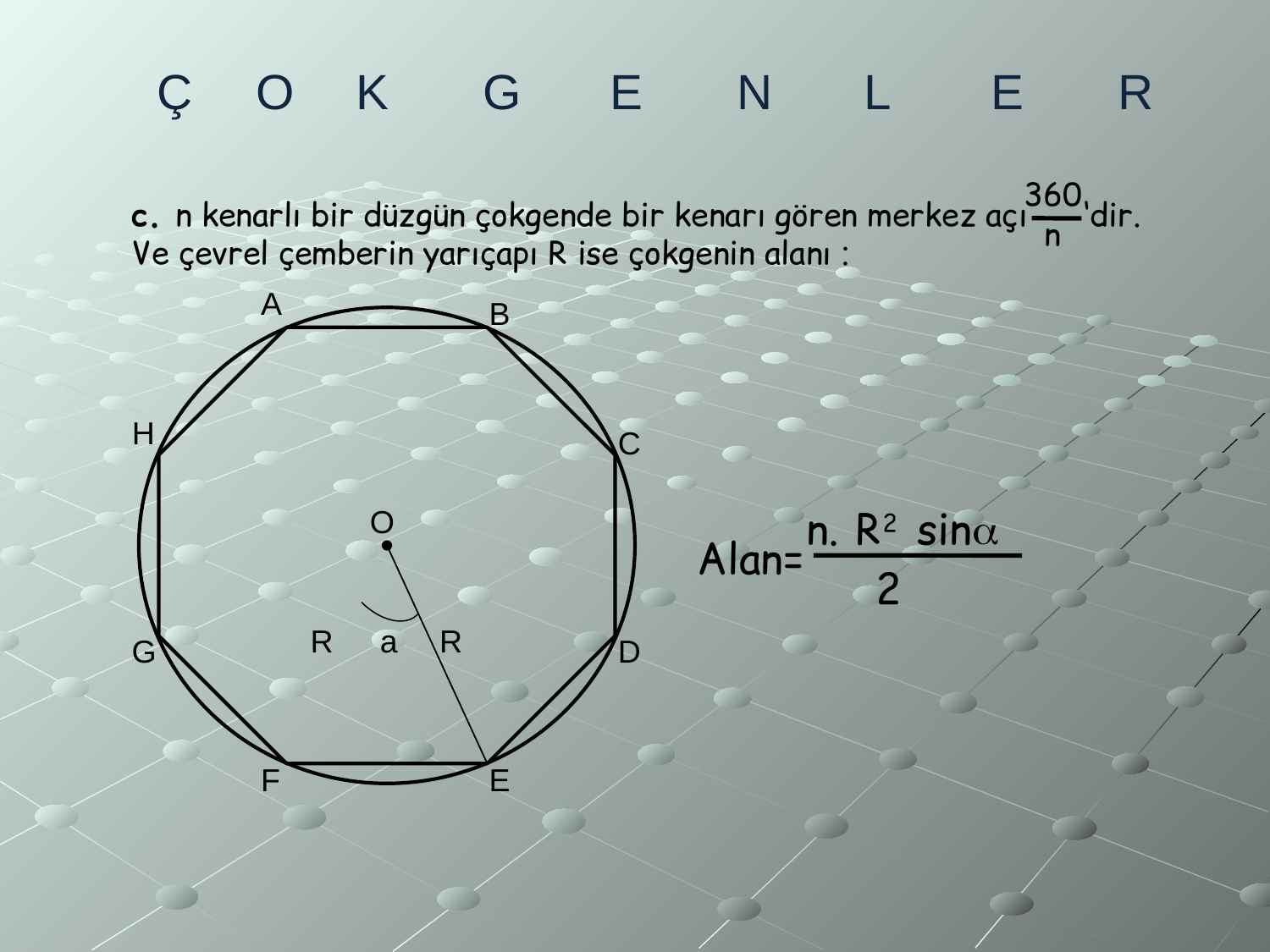

Ç	  O   	K	G	E	N	L	E	R

360
c. n kenarlı bir düzgün çokgende bir kenarı gören merkez açı      ‘dir.
Ve çevrel çemberin yarıçapı R ise çokgenin alanı :

n
A
B

H
C
O
n.
R2  sinα
Alan=

2
R
a
R
G
D
F
E